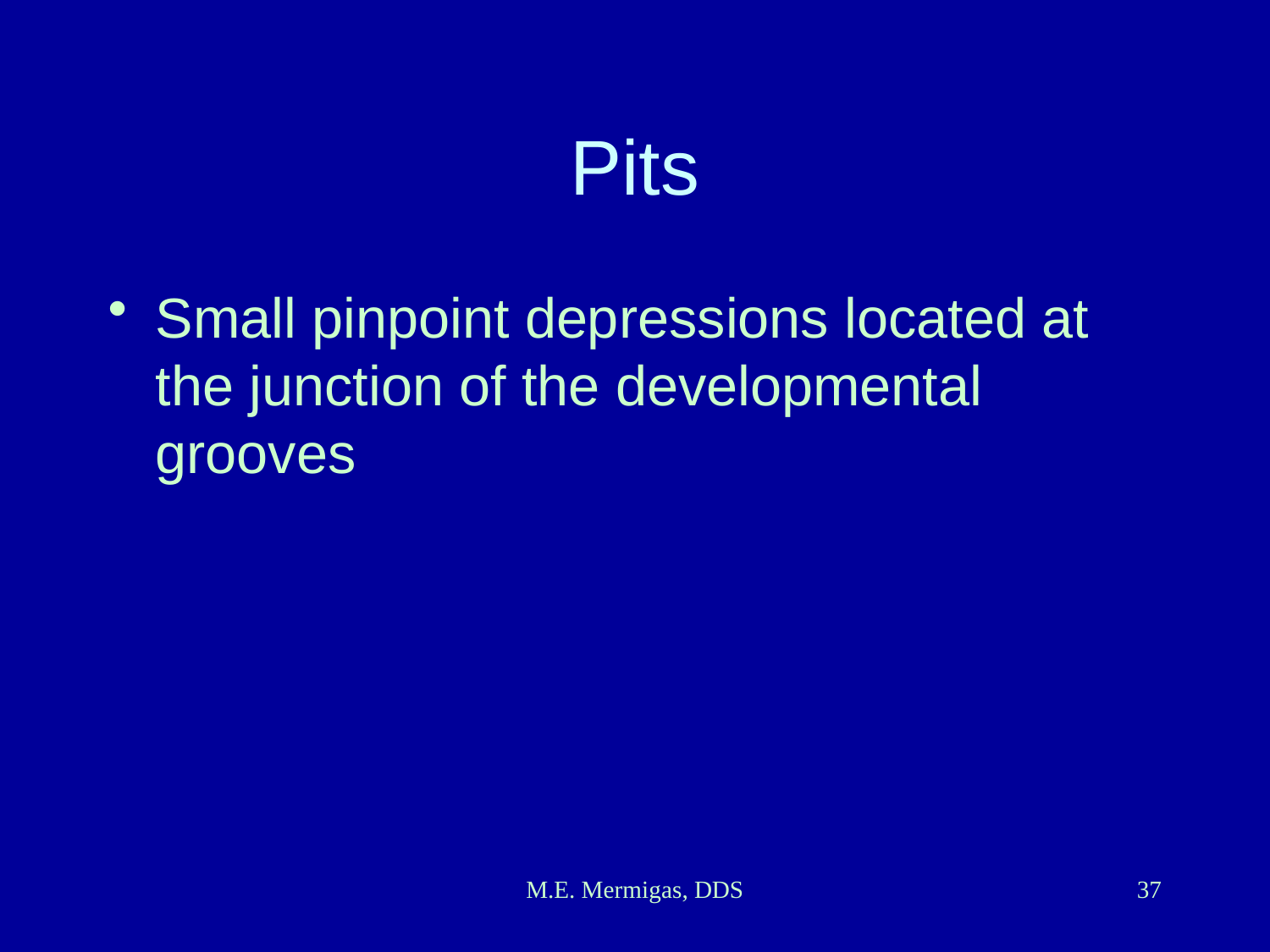

Small pinpoint depressions located at the junction of the developmental grooves

# Pits
M.E. Mermigas, DDS
37